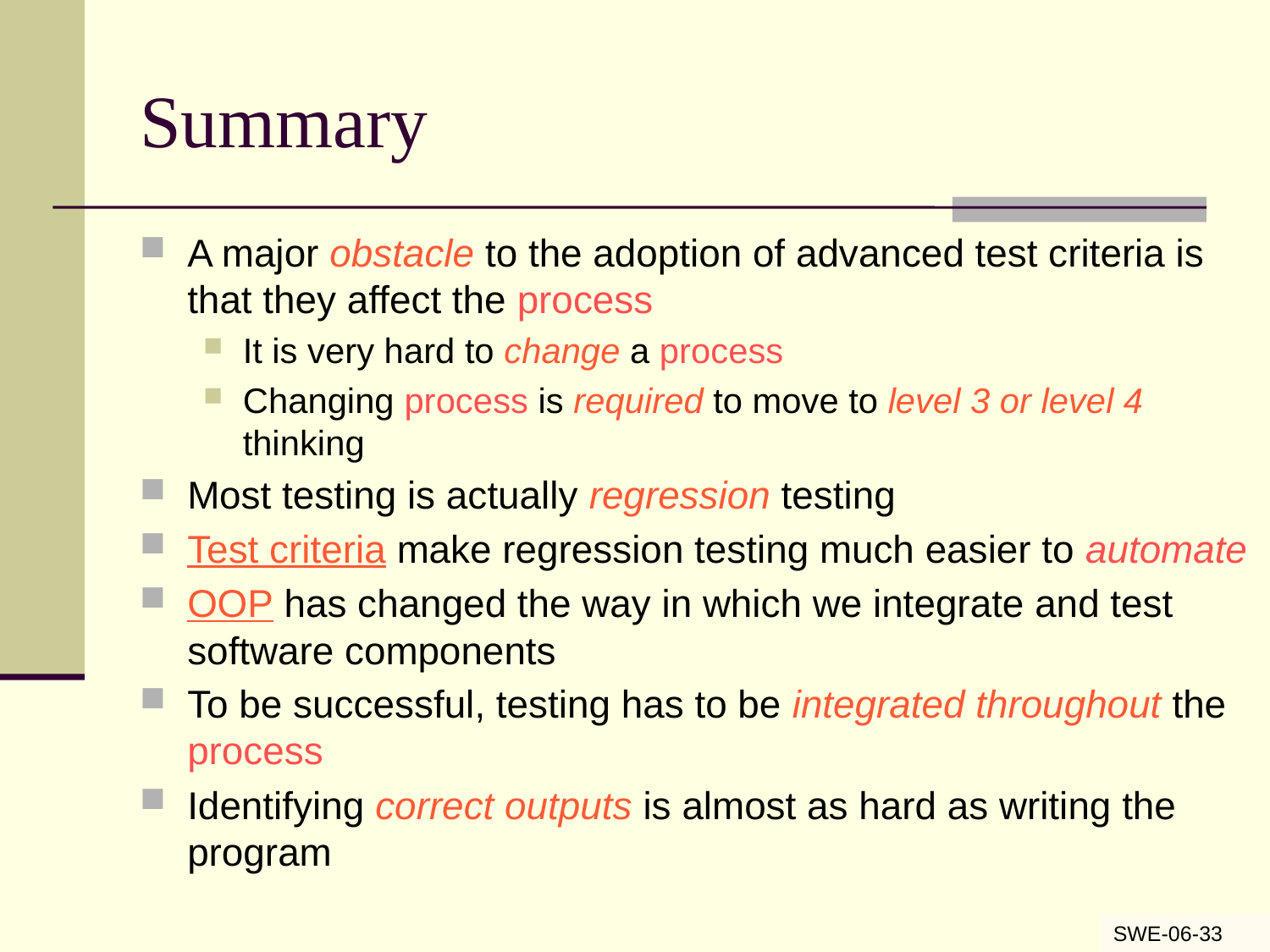

# Summary
A major obstacle to the adoption of advanced test criteria is that they affect the process
It is very hard to change a process
Changing process is required to move to level 3 or level 4 thinking
Most testing is actually regression testing
Test criteria make regression testing much easier to automate
OOP has changed the way in which we integrate and test software components
To be successful, testing has to be integrated throughout the process
Identifying correct outputs is almost as hard as writing the program